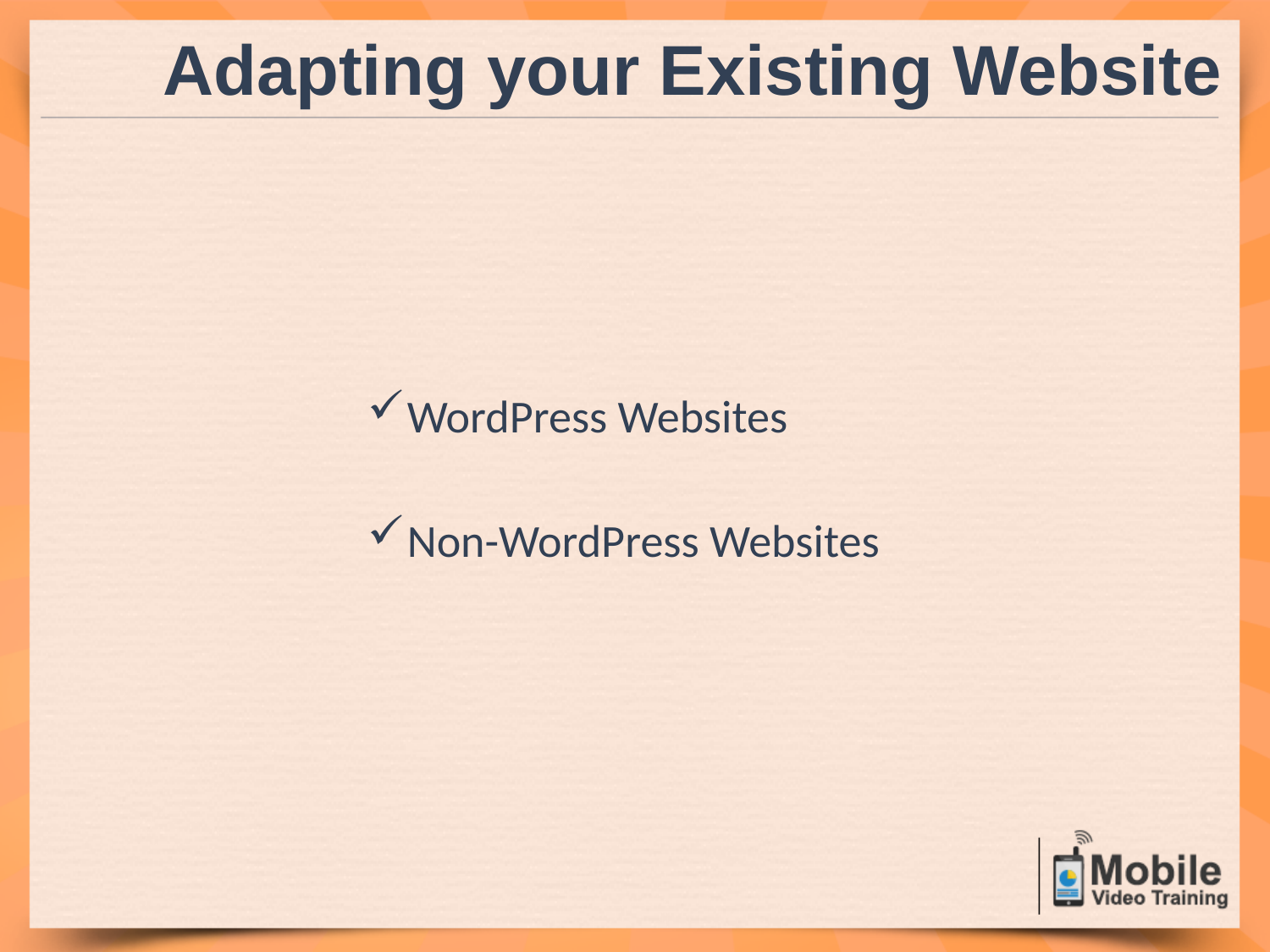

Adapting your Existing Website
WordPress Websites
Non-WordPress Websites